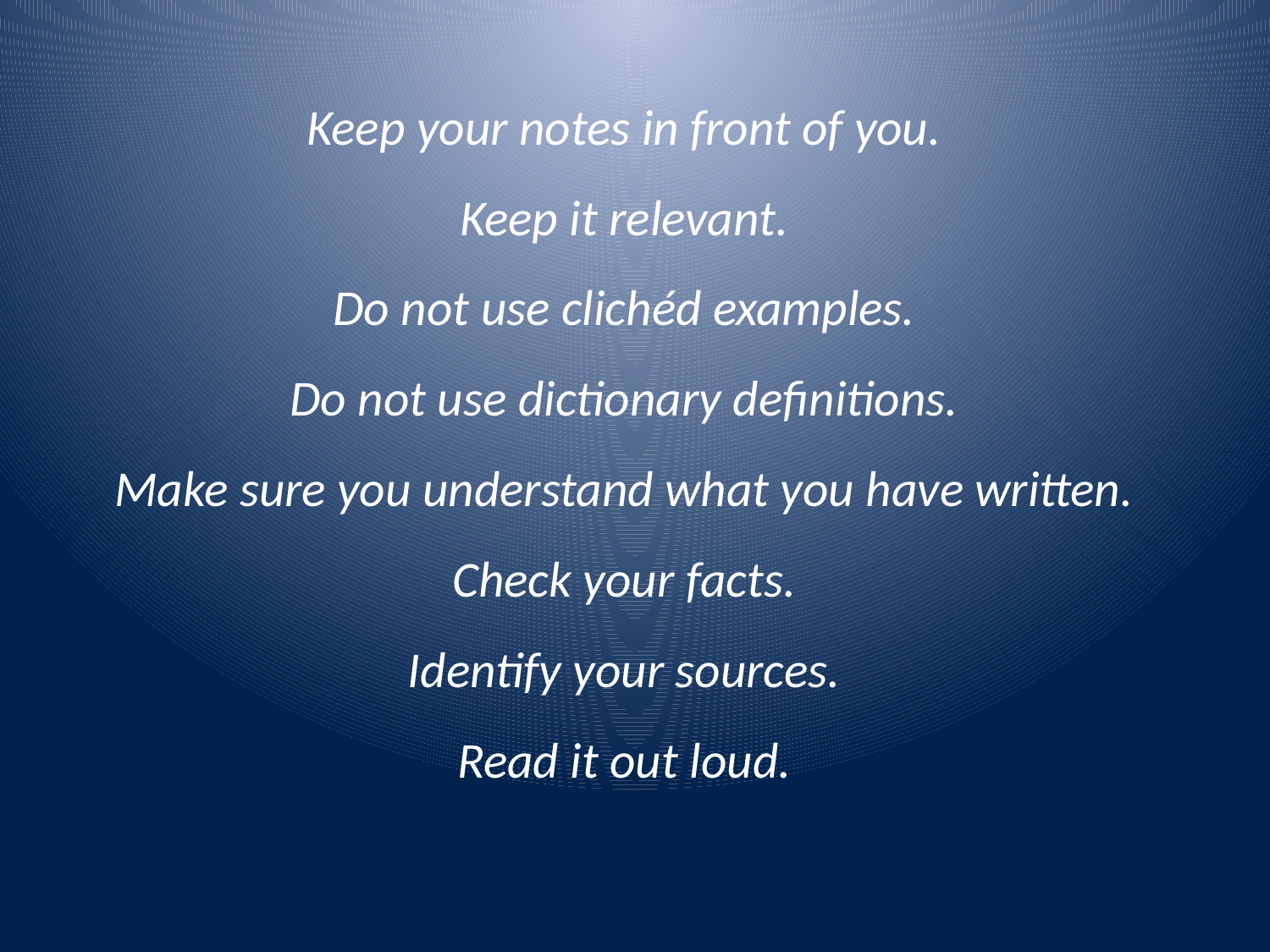

# Keep your notes in front of you. Keep it relevant. Do not use clichéd examples. Do not use dictionary definitions. Make sure you understand what you have written. Check your facts. Identify your sources. Read it out loud.